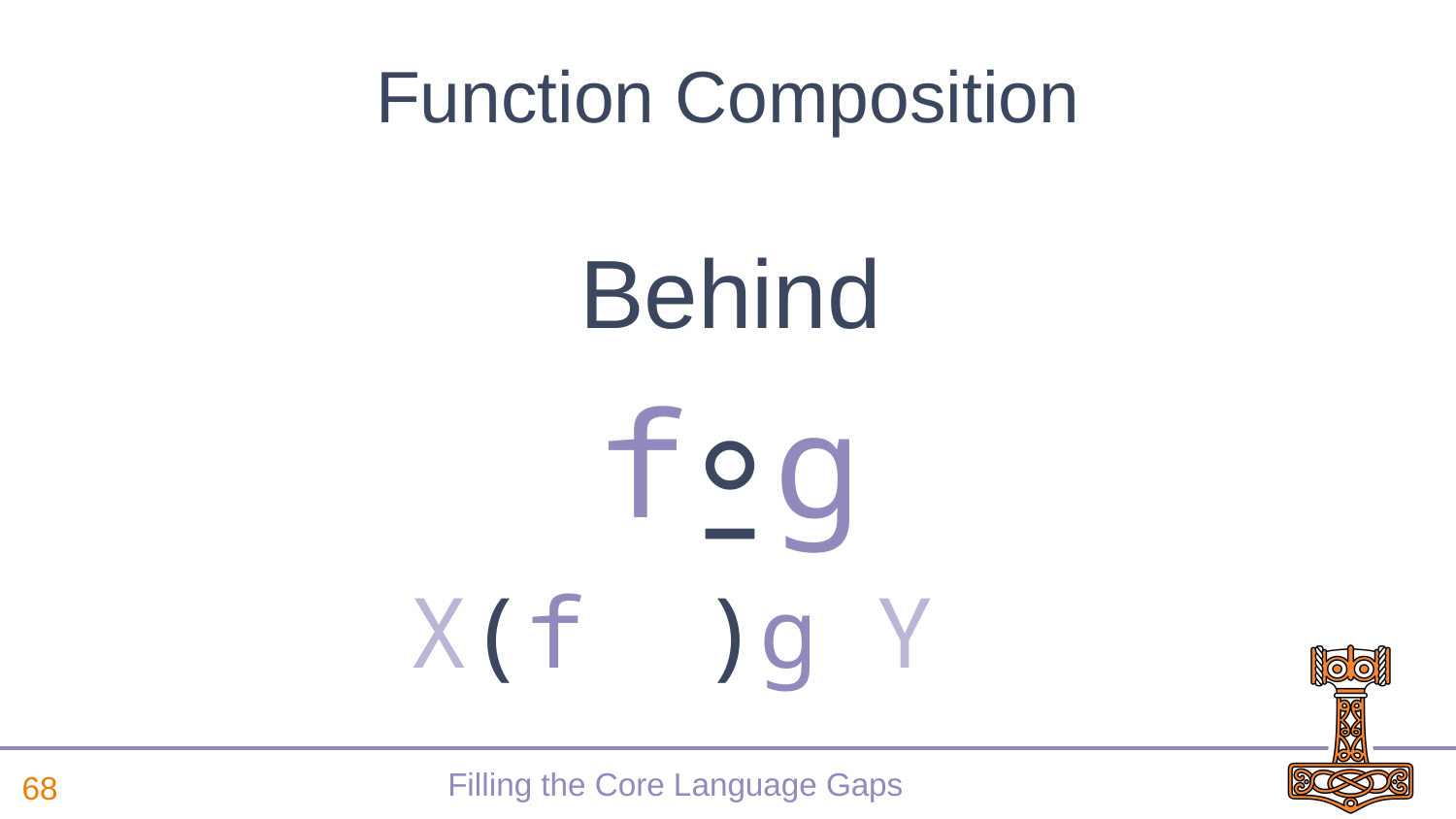

Function Composition
Behind
⍛
X(f  )g Y
f
g